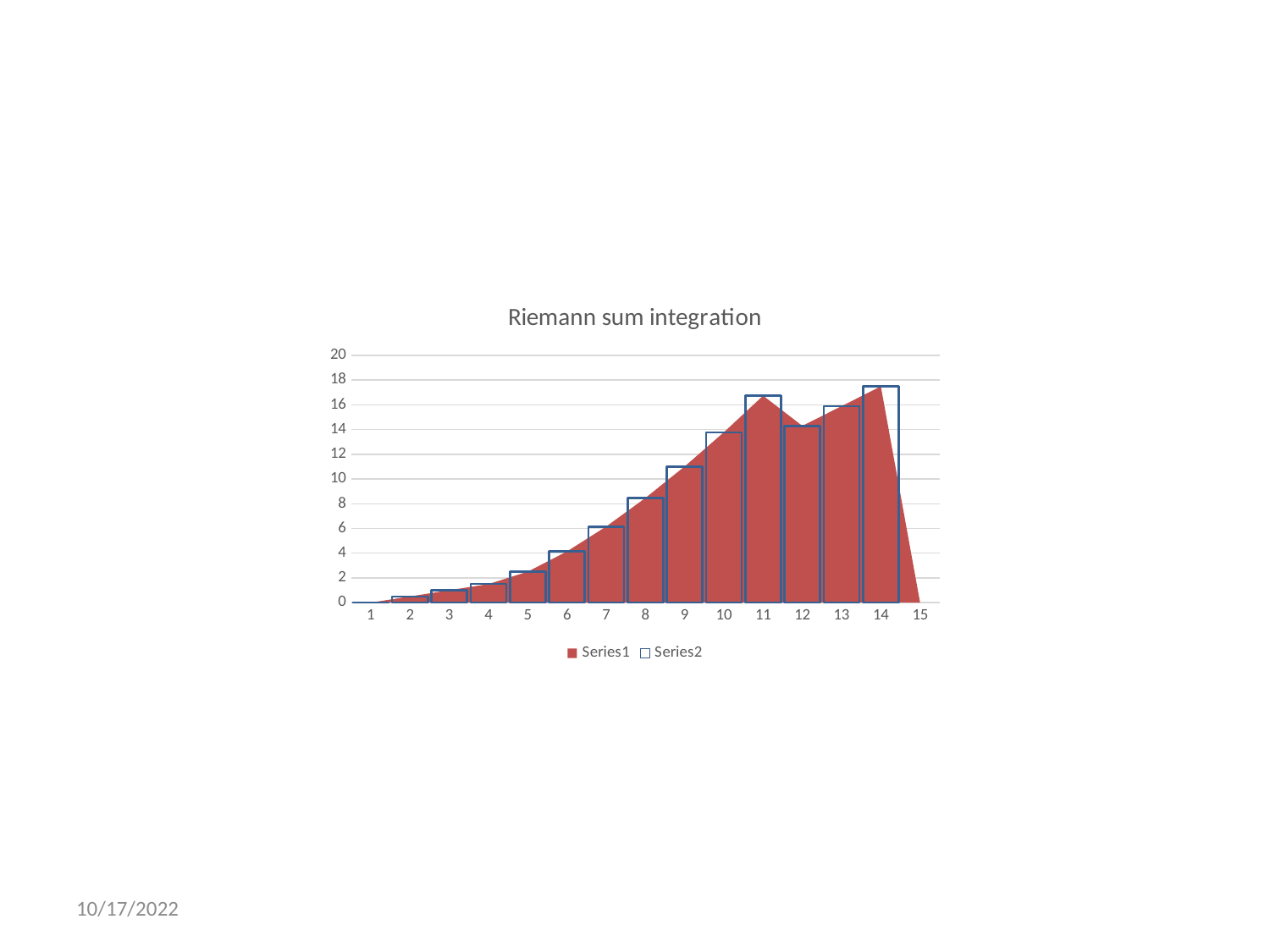

### Chart: Riemann sum integration

| Category |  |  |
|---|---|---|
10/17/2022